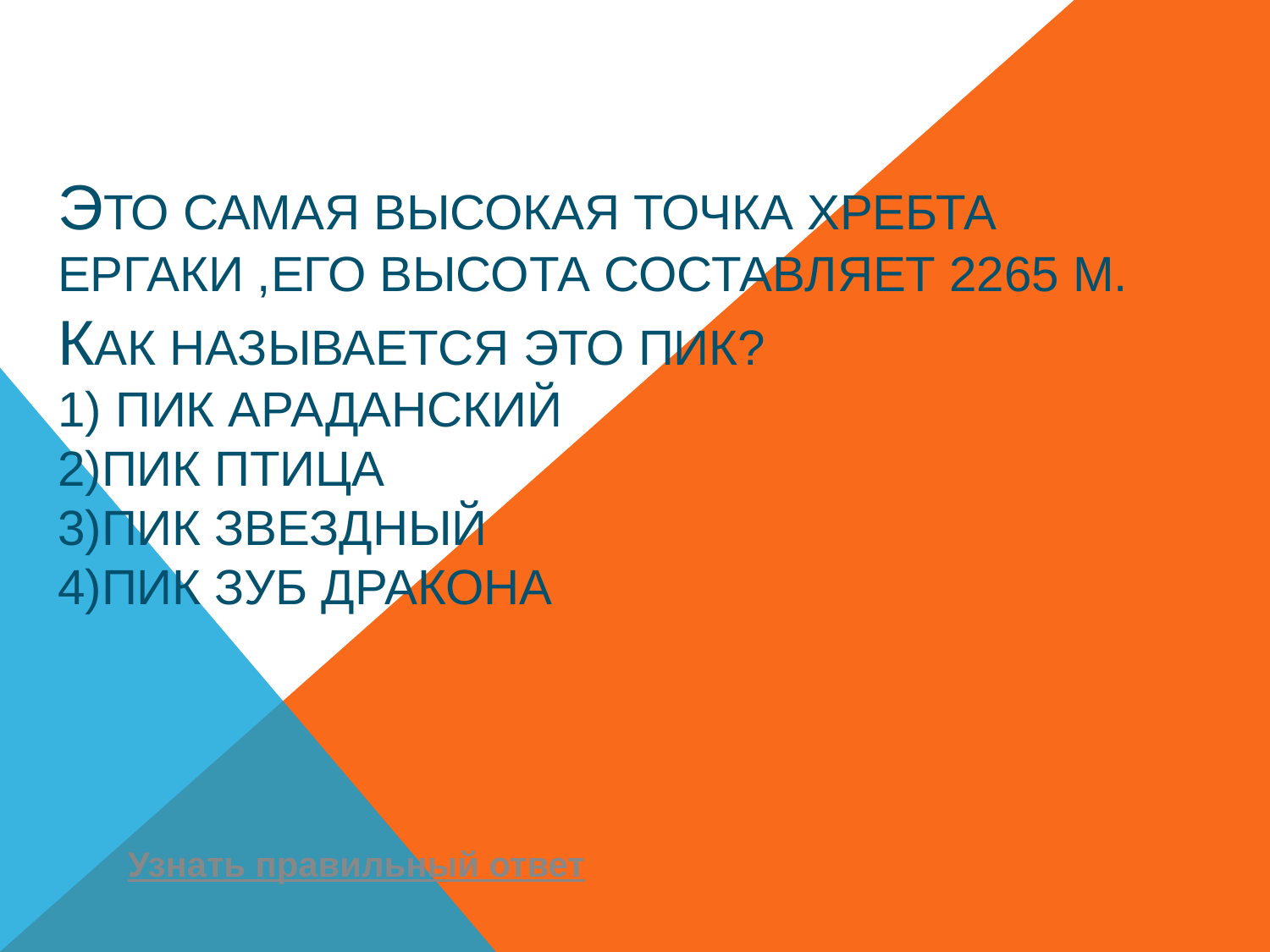

# Это самая высокая точка хребта ергаки ,его высота составляет 2265 м. как называется это пик? 1) пик араданский 2)пик птица 3)пик звездный 4)пик зуб дракона
Узнать правильный ответ